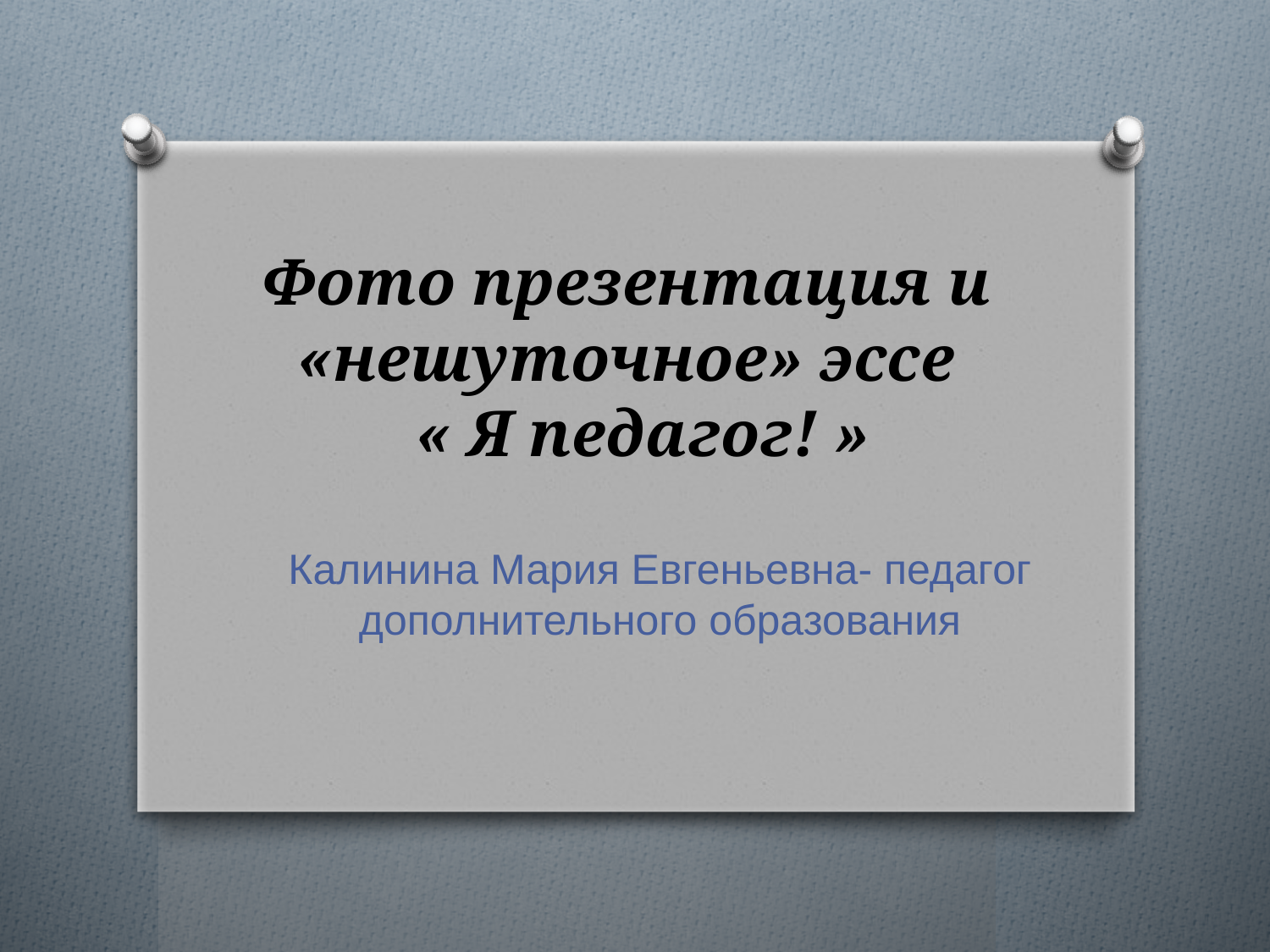

# Фото презентация и  «нешуточное» эссе « Я педагог! »
Калинина Мария Евгеньевна- педагог дополнительного образования